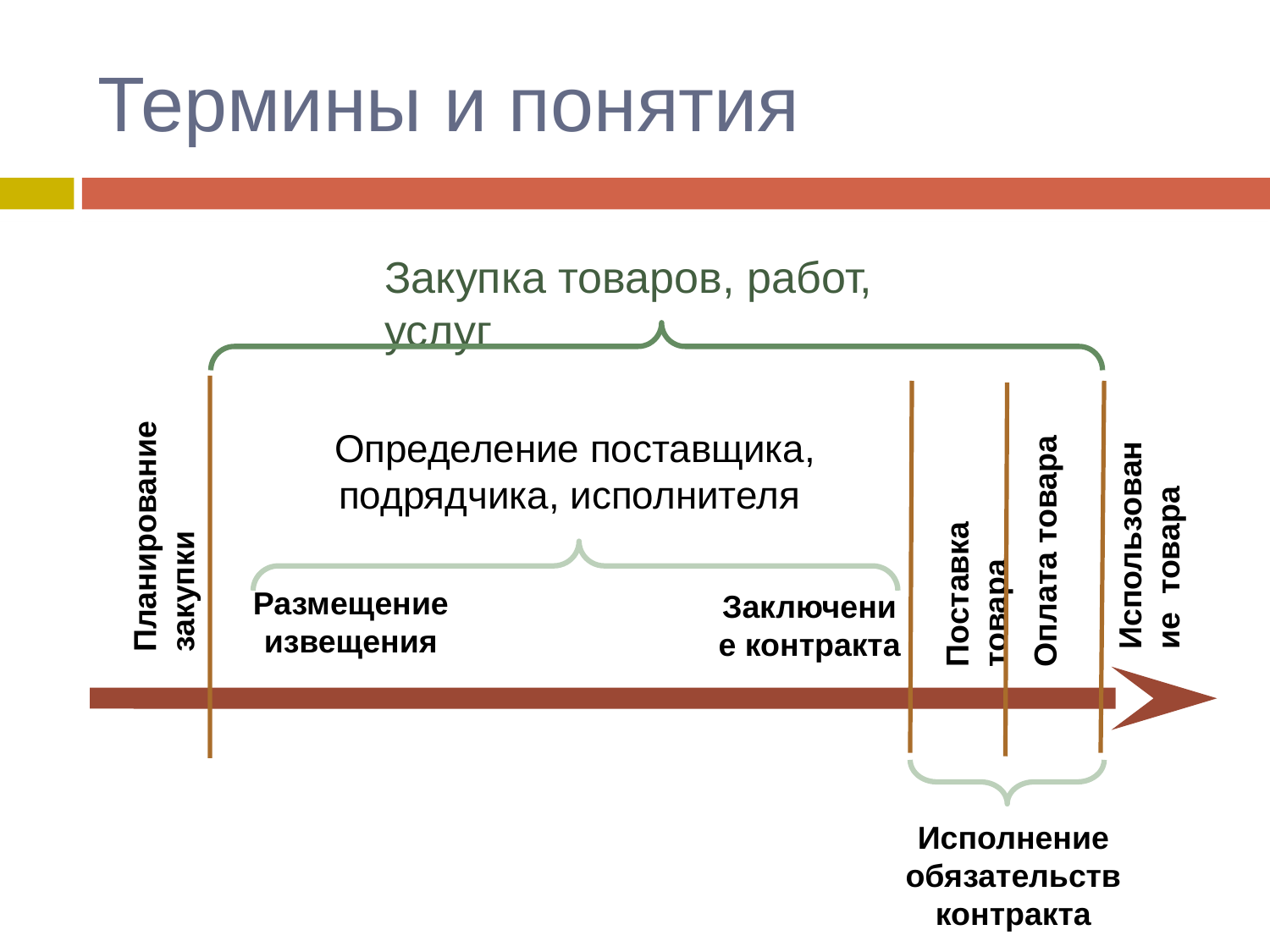

# Термины и понятия
Закупка товаров, работ, услуг

Определение поставщика, подрядчика, исполнителя
Планирование закупки
Использование  товара
Оплата товара
Поставка товара
Размещение извещения
Заключение контракта

Исполнение обязательств контракта